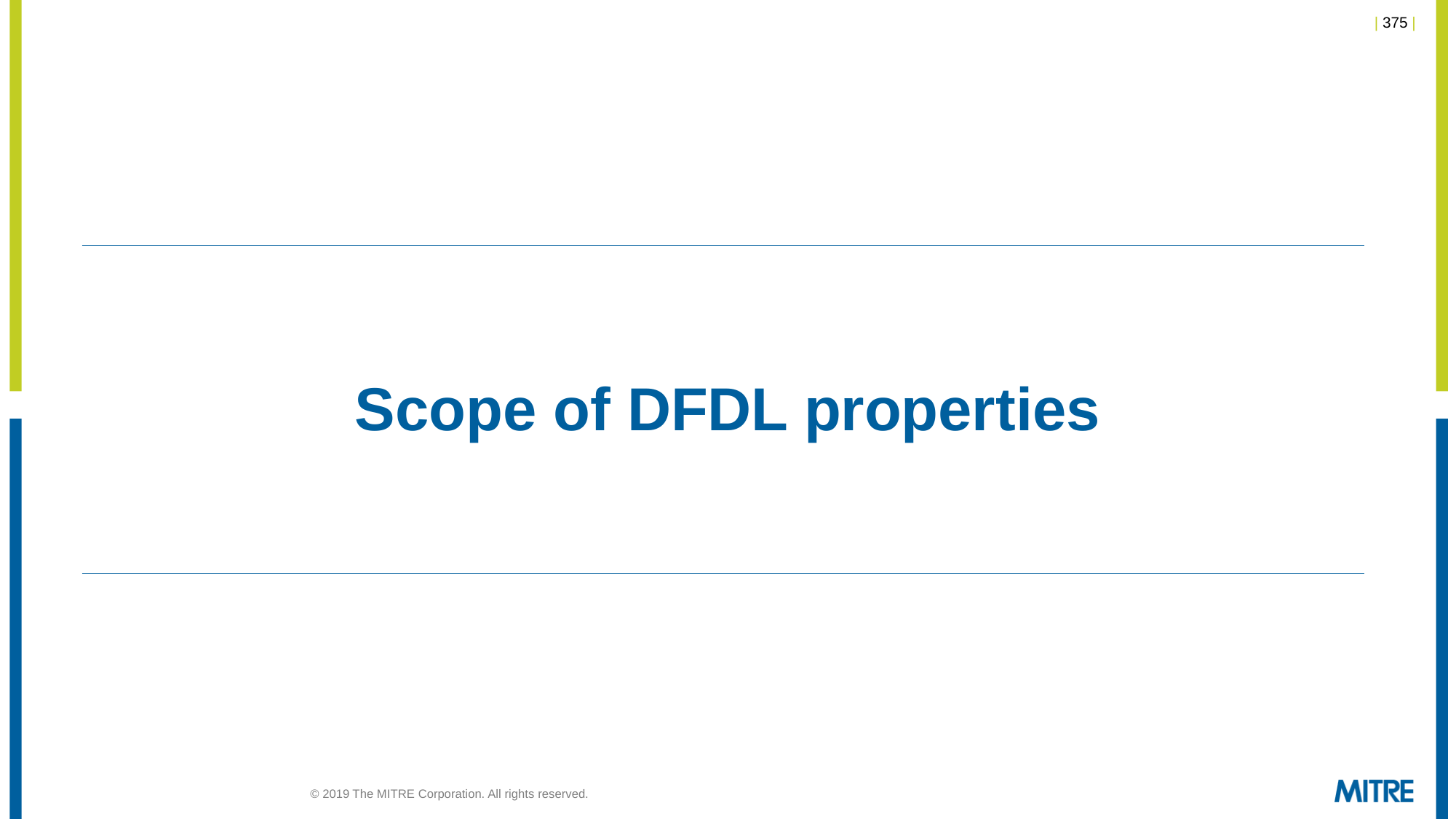

# Scope of DFDL properties
© 2019 The MITRE Corporation. All rights reserved.